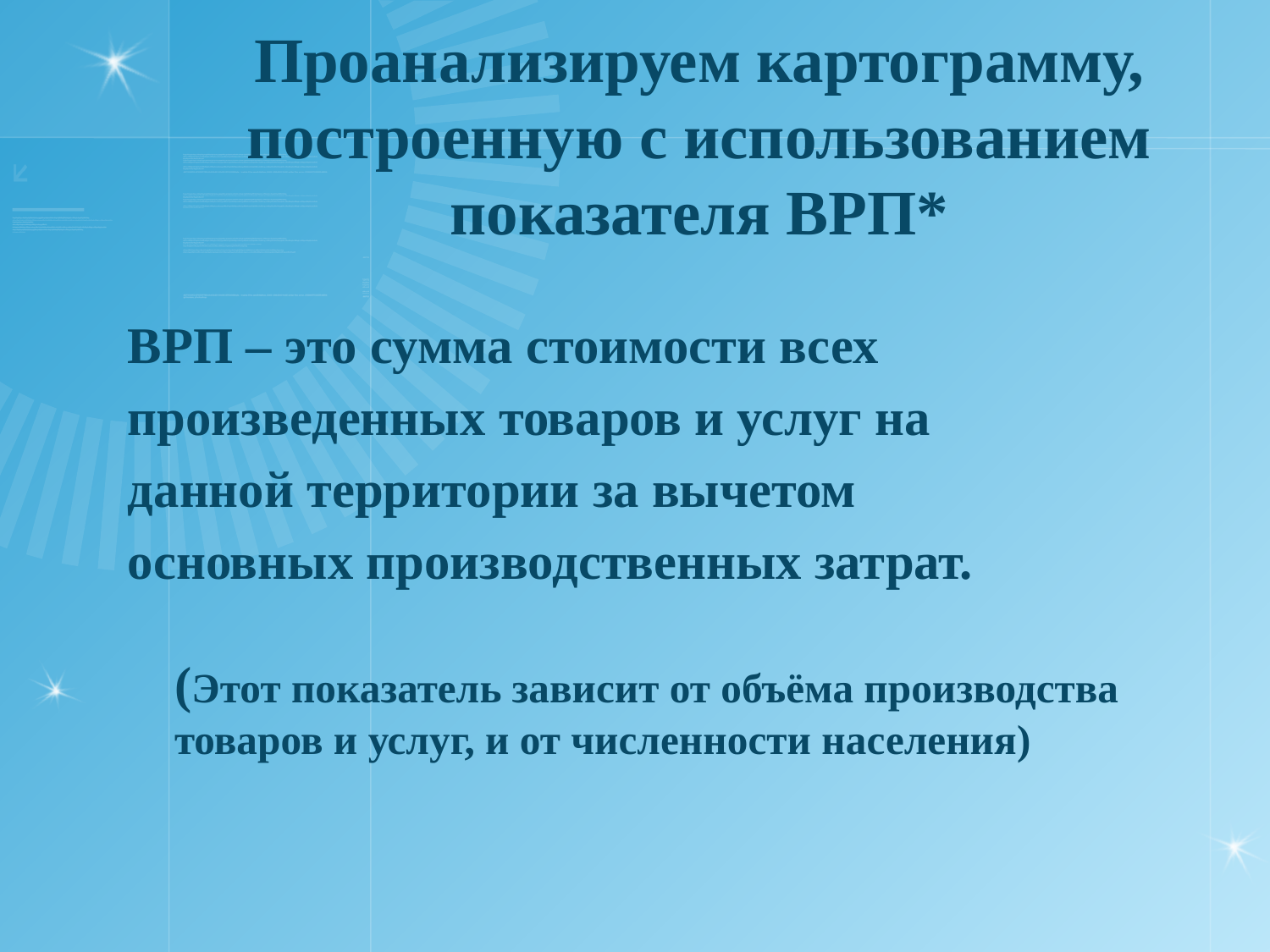

Проанализируем картограмму, построенную с использованием показателя ВРП*
ВРП – это сумма стоимости всех
произведенных товаров и услуг на
данной территории за вычетом
основных производственных затрат.
(Этот показатель зависит от объёма производства товаров и услуг, и от численности населения)